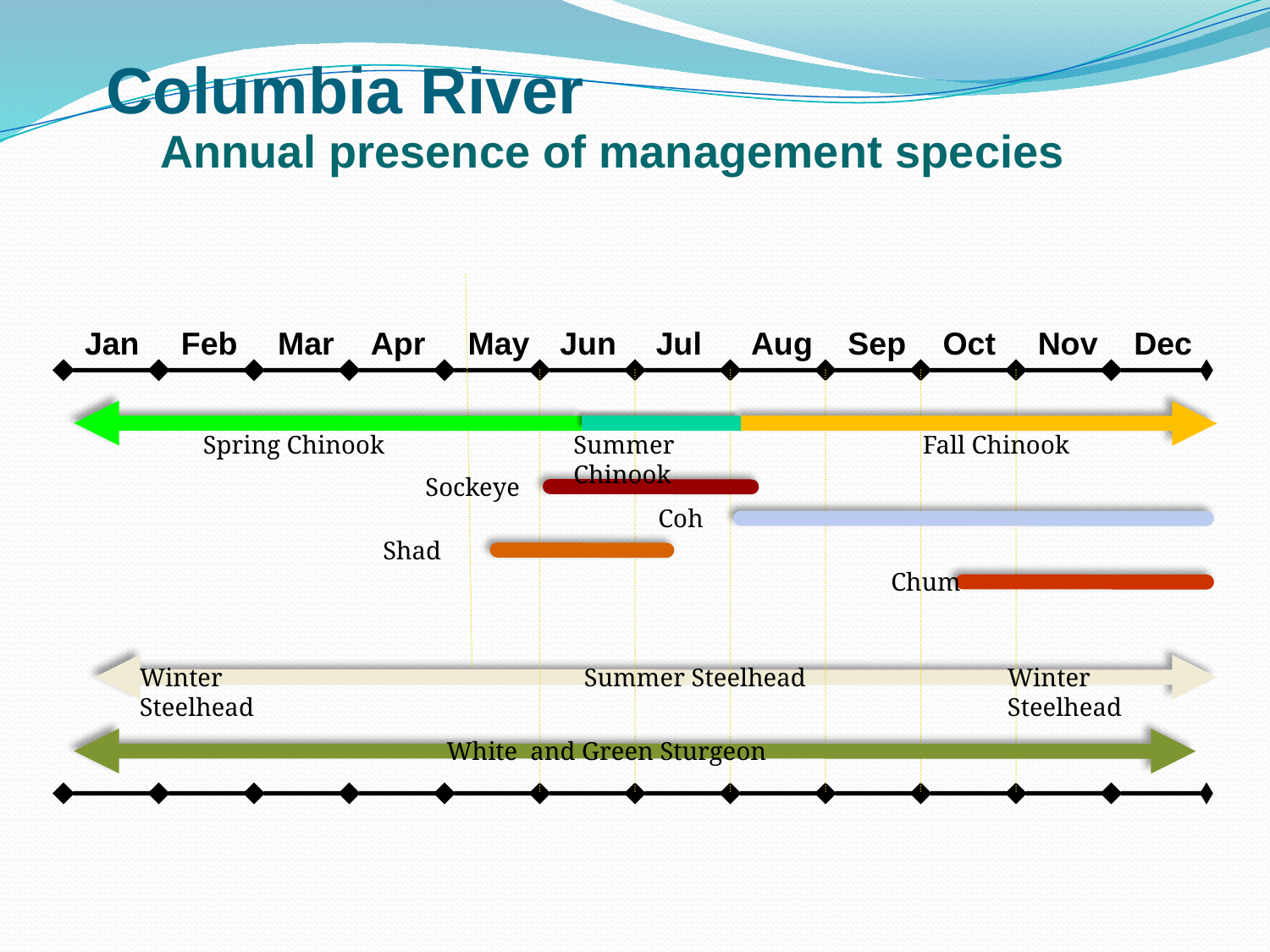

# Columbia River
Annual presence of management species

Jan
Feb
Mar
Apr
May
Jun
Jul
Aug
Sep
Oct
Nov
Dec

Spring Chinook
Summer Chinook
Fall Chinook
Sockeye
Coho
Shad
Chum
Winter Steelhead
Summer Steelhead
Winter Steelhead
White  and Green Sturgeon